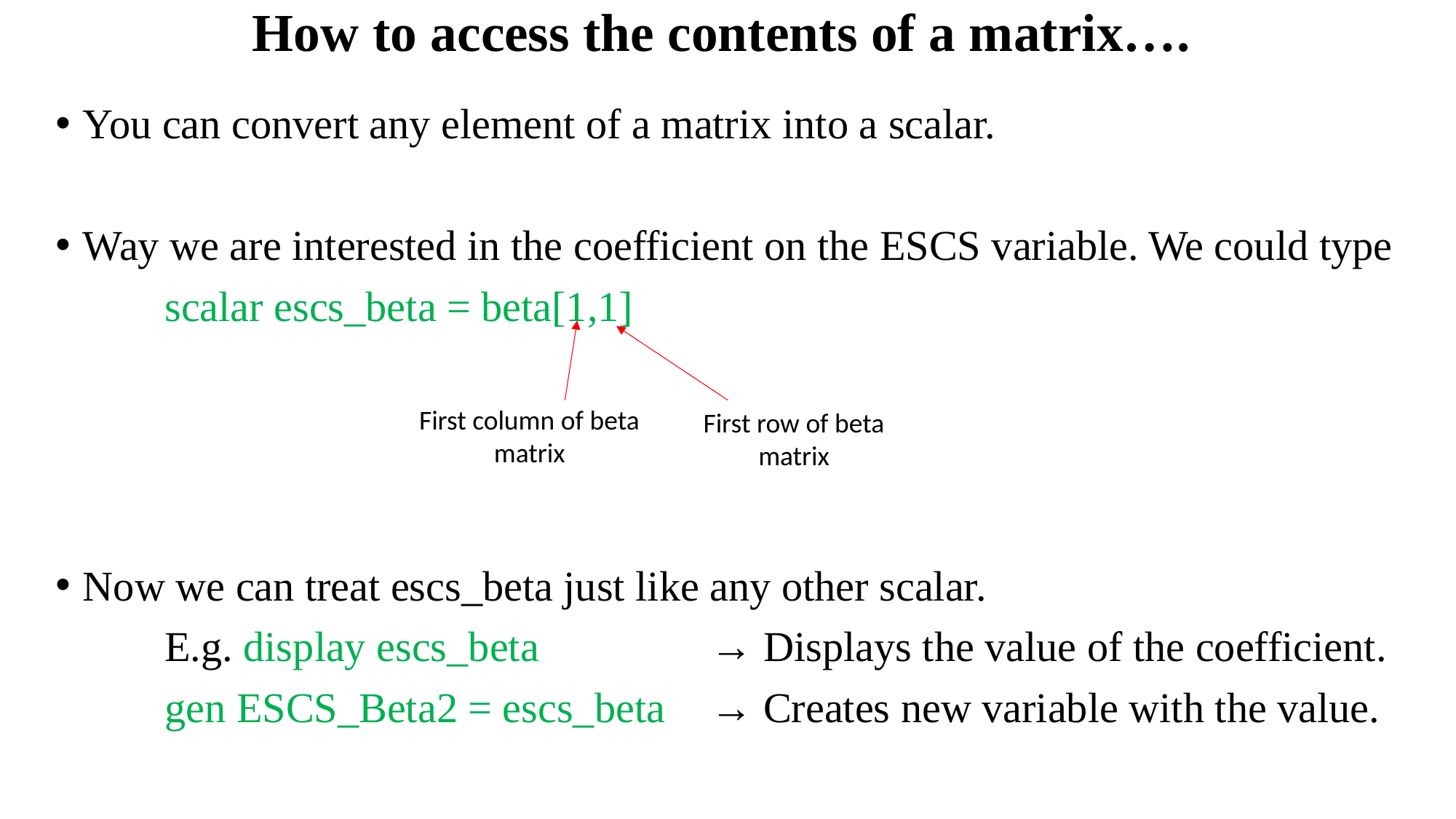

# How to access the contents of a matrix….
You can convert any element of a matrix into a scalar.

Way we are interested in the coefficient on the ESCS variable. We could type
	scalar escs_beta = beta[1,1]
First column of beta matrix
First row of beta matrix
Now we can treat escs_beta just like any other scalar.
	E.g. display escs_beta 		→ Displays the value of the coefficient.
	gen ESCS_Beta2 = escs_beta 	→ Creates new variable with the value.